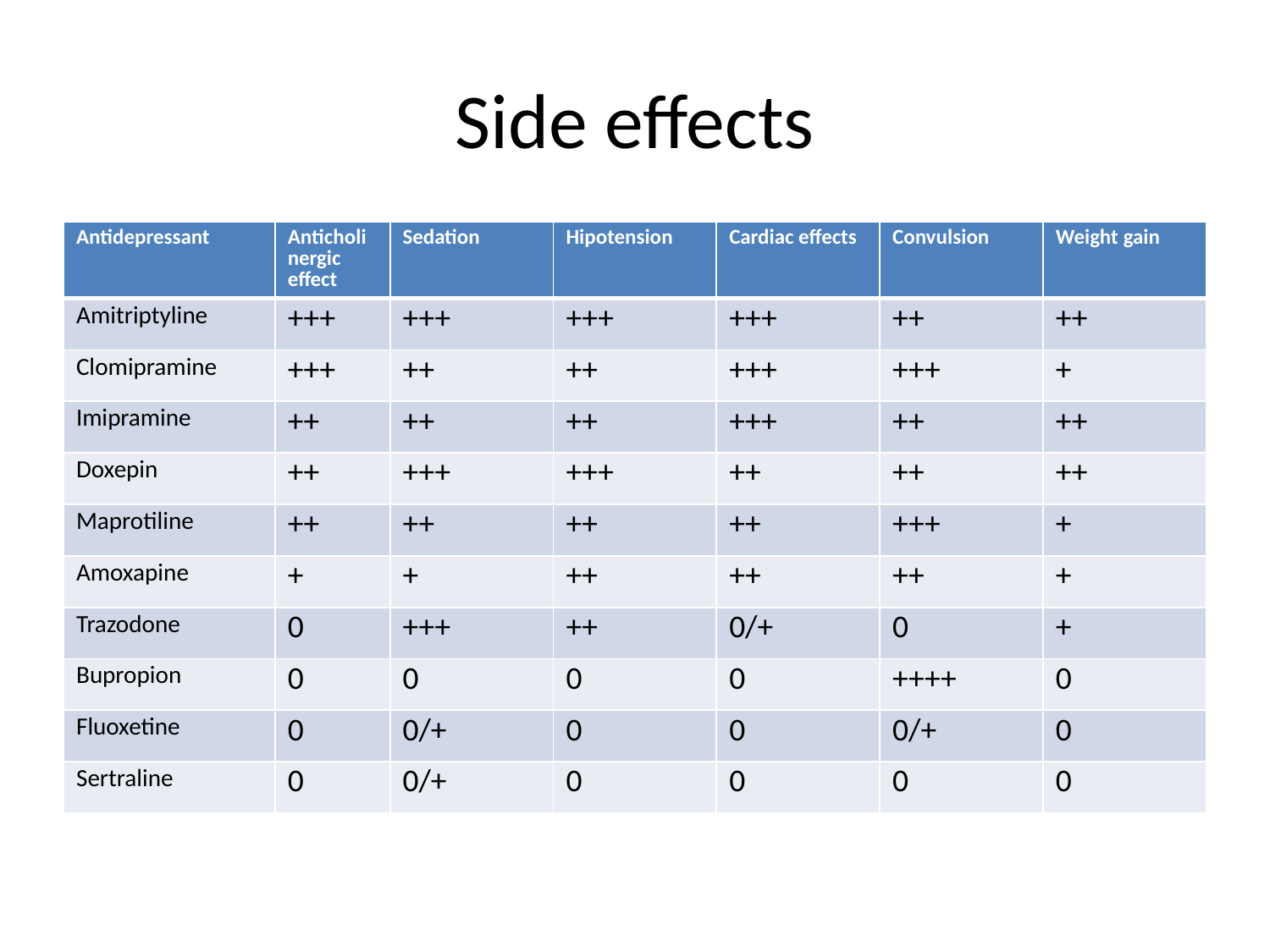

# Side effects
| Antidepressant | Anticholinergic effect | Sedation | Hipotension | Cardiac effects | Convulsion | Weight gain |
| --- | --- | --- | --- | --- | --- | --- |
| Amitriptyline | +++ | +++ | +++ | +++ | ++ | ++ |
| Clomipramine | +++ | ++ | ++ | +++ | +++ | + |
| Imipramine | ++ | ++ | ++ | +++ | ++ | ++ |
| Doxepin | ++ | +++ | +++ | ++ | ++ | ++ |
| Maprotiline | ++ | ++ | ++ | ++ | +++ | + |
| Amoxapine | + | + | ++ | ++ | ++ | + |
| Trazodone | 0 | +++ | ++ | 0/+ | 0 | + |
| Bupropion | 0 | 0 | 0 | 0 | ++++ | 0 |
| Fluoxetine | 0 | 0/+ | 0 | 0 | 0/+ | 0 |
| Sertraline | 0 | 0/+ | 0 | 0 | 0 | 0 |